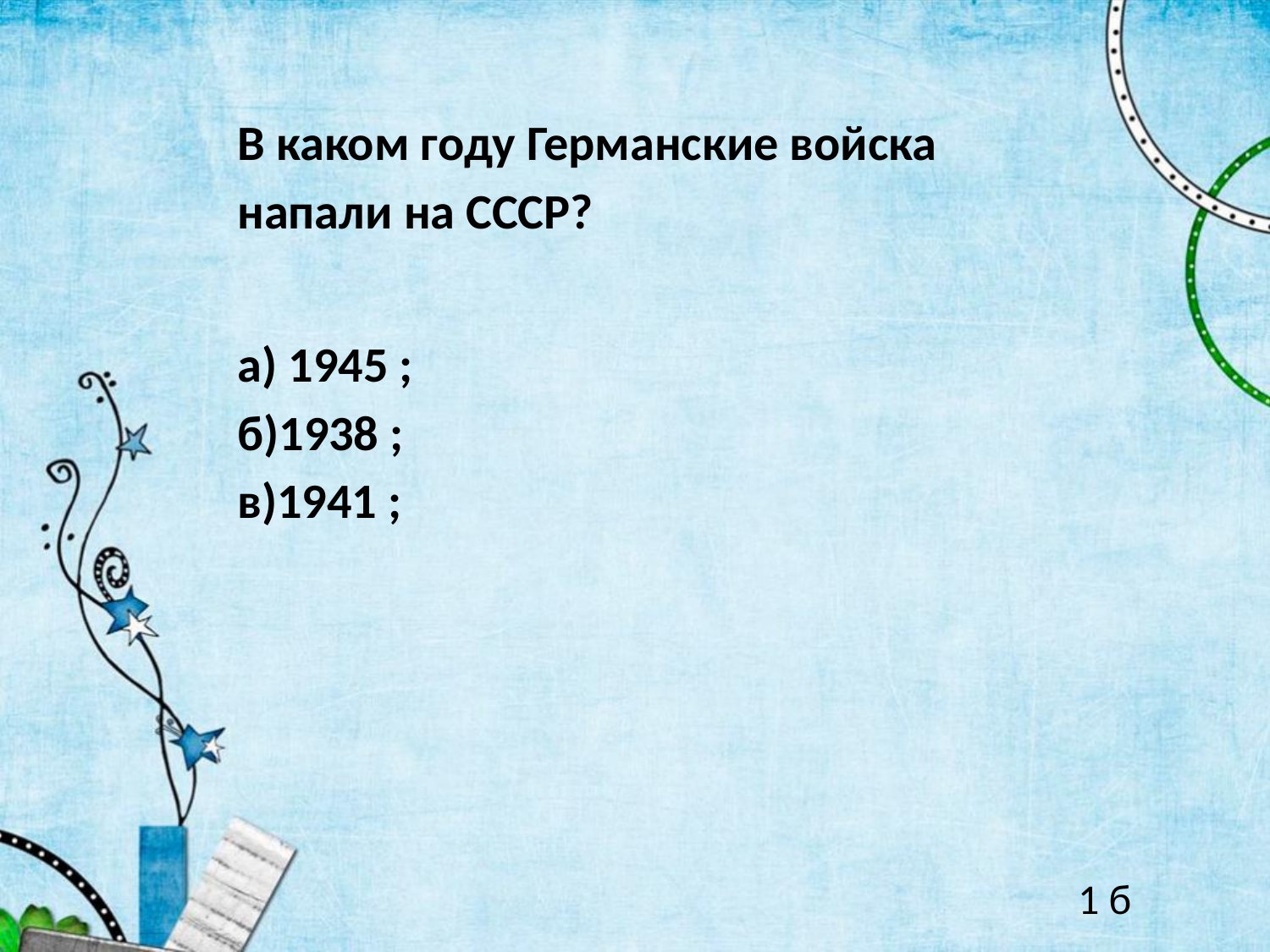

В каком году Германские войска напали на СССР?
а) 1945 ;
б)1938 ;
в)1941 ;
1 б